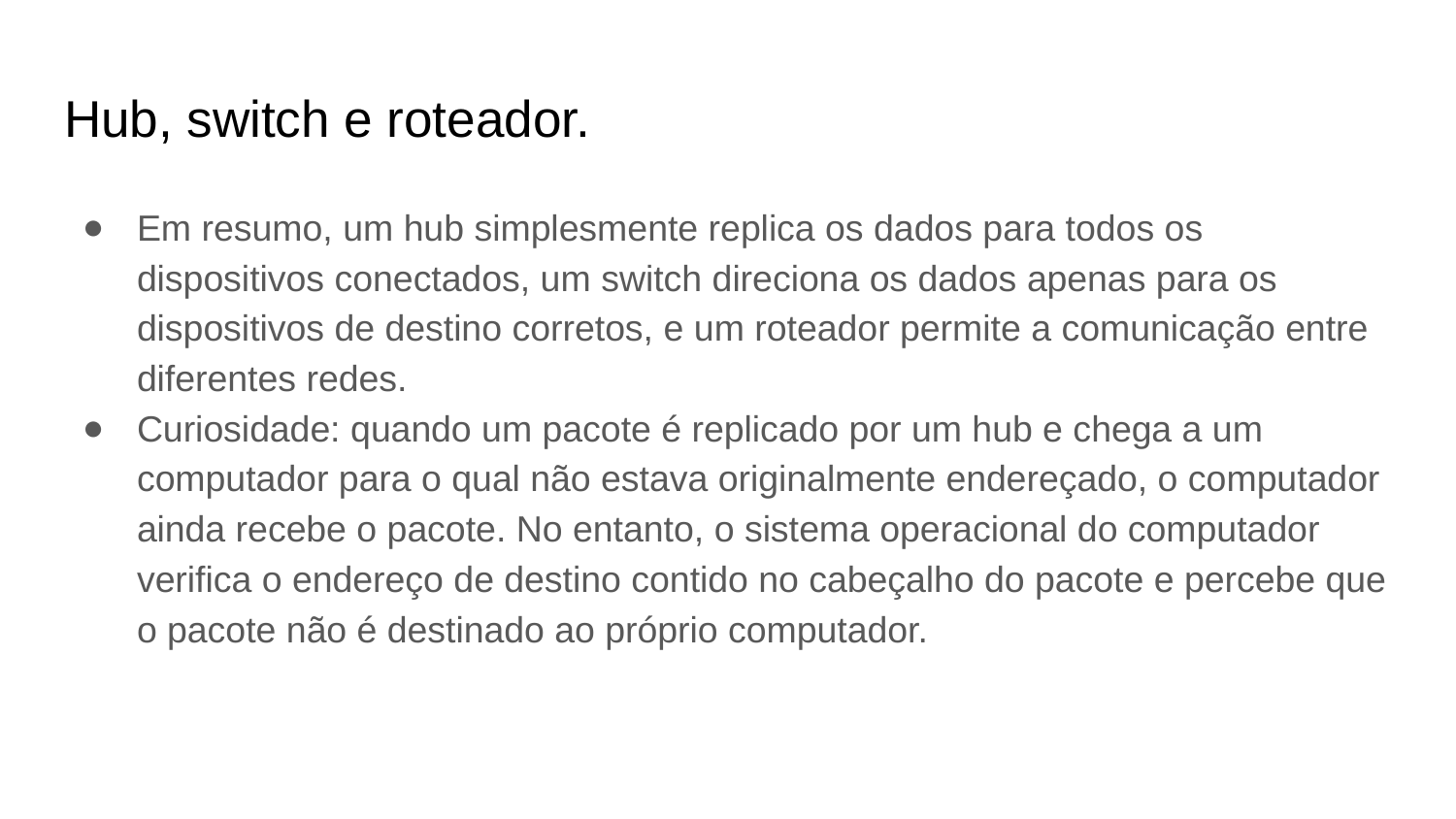

# Hub, switch e roteador.
Em resumo, um hub simplesmente replica os dados para todos os dispositivos conectados, um switch direciona os dados apenas para os dispositivos de destino corretos, e um roteador permite a comunicação entre diferentes redes.
Curiosidade: quando um pacote é replicado por um hub e chega a um computador para o qual não estava originalmente endereçado, o computador ainda recebe o pacote. No entanto, o sistema operacional do computador verifica o endereço de destino contido no cabeçalho do pacote e percebe que o pacote não é destinado ao próprio computador.